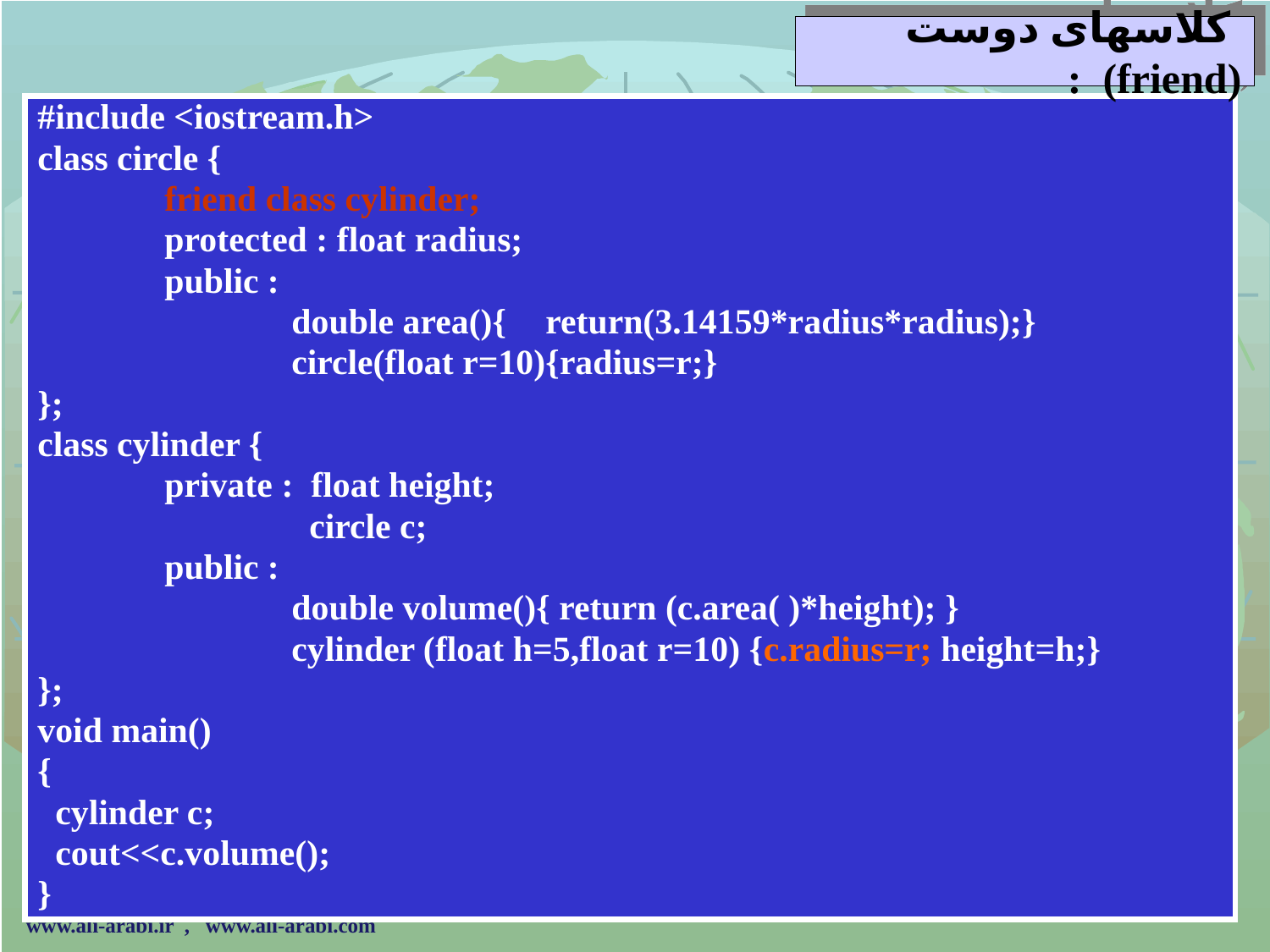

# کلاسهای دوست (friend)  :
#include <iostream.h>
class circle {
	friend class cylinder;
	protected : float radius;
	public :
		double area(){	return(3.14159*radius*radius);}
		circle(float r=10){radius=r;}
};
class cylinder {
	private :  float height;
		  circle c;
	public :
		double volume(){ return (c.area( )*height); }
		cylinder (float h=5,float r=10) {c.radius=r; height=h;}
};
void main()
{
  cylinder c;
  cout<<c.volume();
}